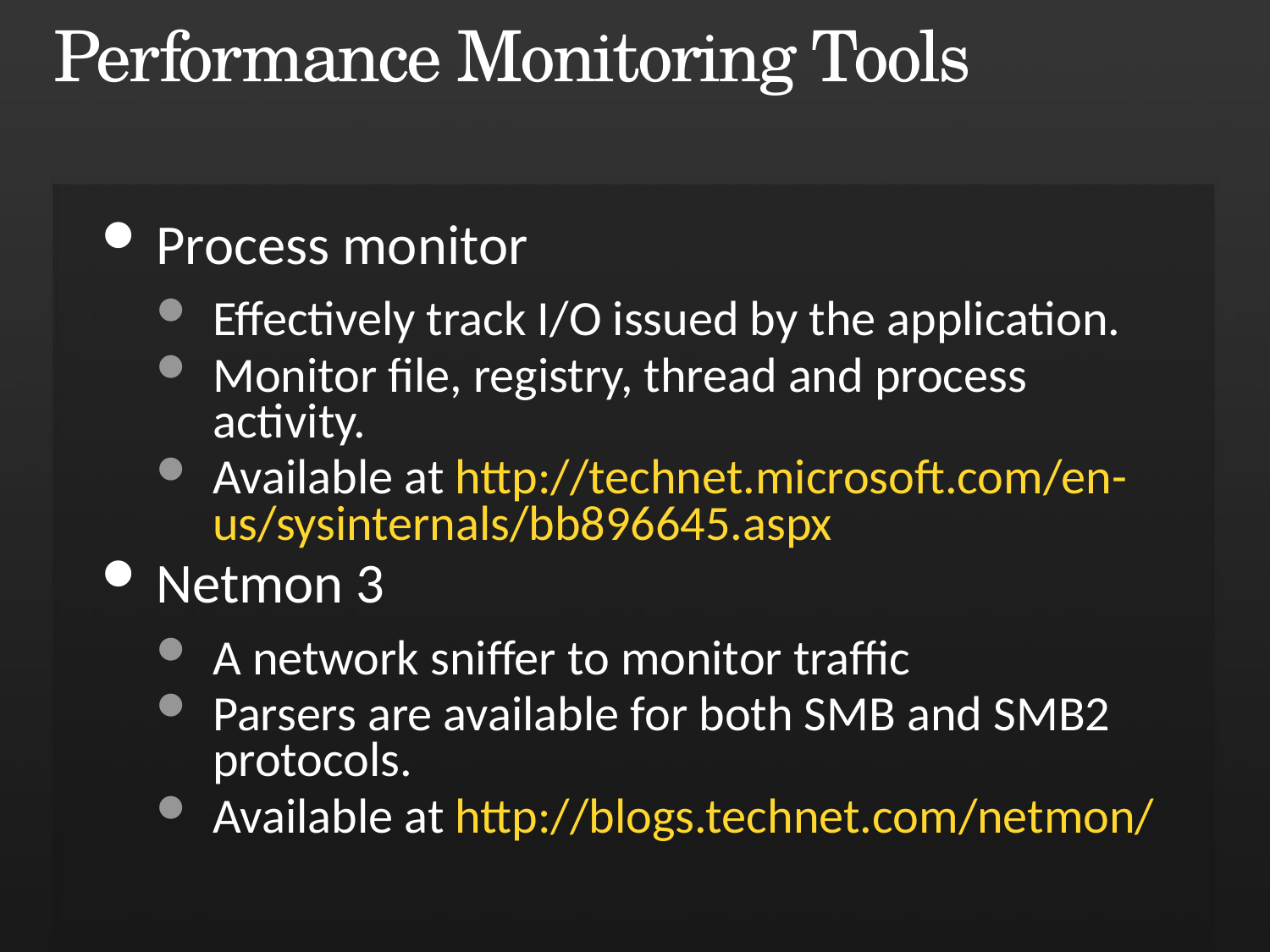

# Performance Monitoring Tools
Process monitor
Effectively track I/O issued by the application.
Monitor file, registry, thread and process activity.
Available at http://technet.microsoft.com/en-us/sysinternals/bb896645.aspx
Netmon 3
A network sniffer to monitor traffic
Parsers are available for both SMB and SMB2 protocols.
Available at http://blogs.technet.com/netmon/